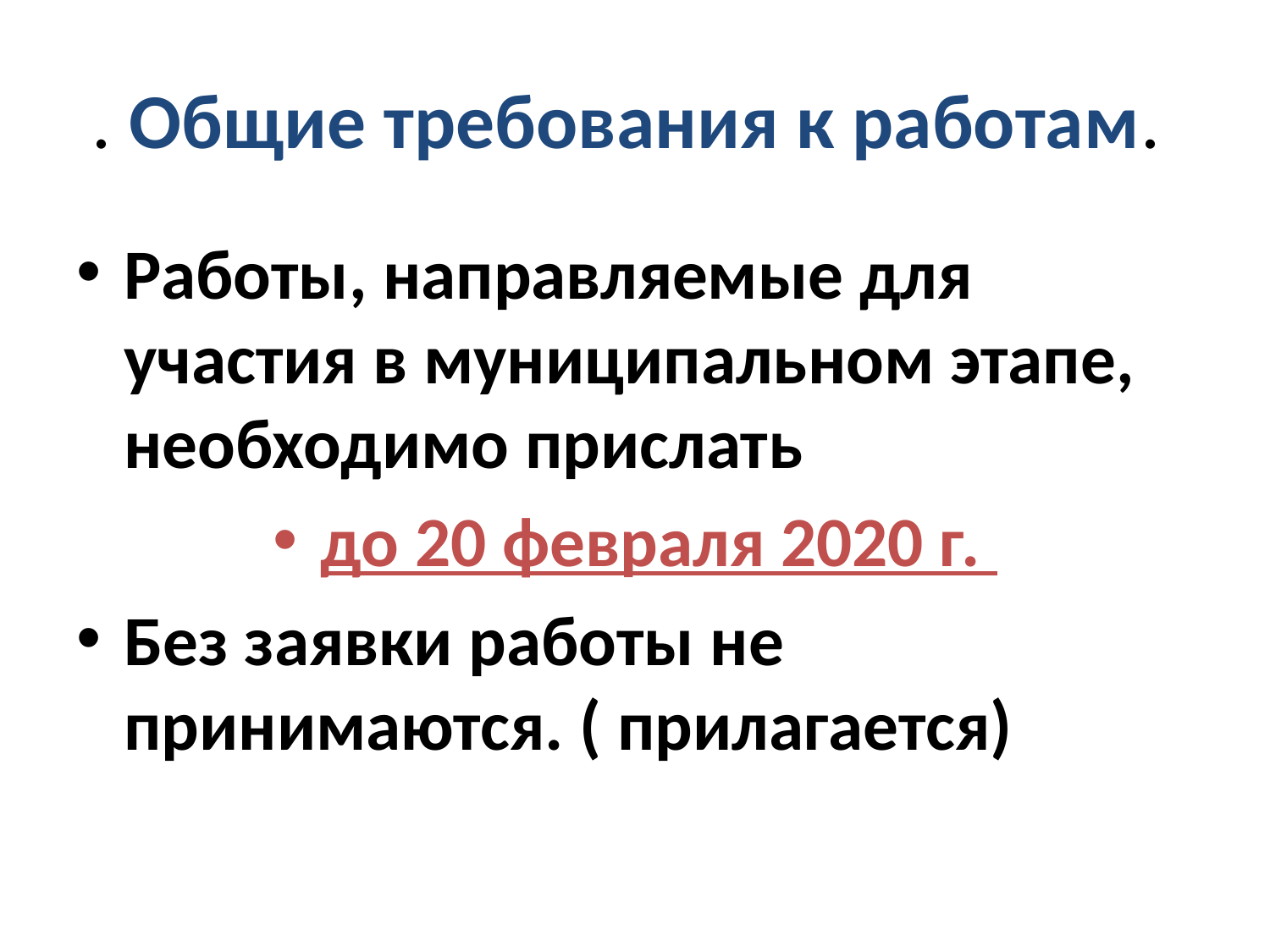

# . Общие требования к работам.
Работы, направляемые для участия в муниципальном этапе, необходимо прислать
до 20 февраля 2020 г.
Без заявки работы не принимаются. ( прилагается)